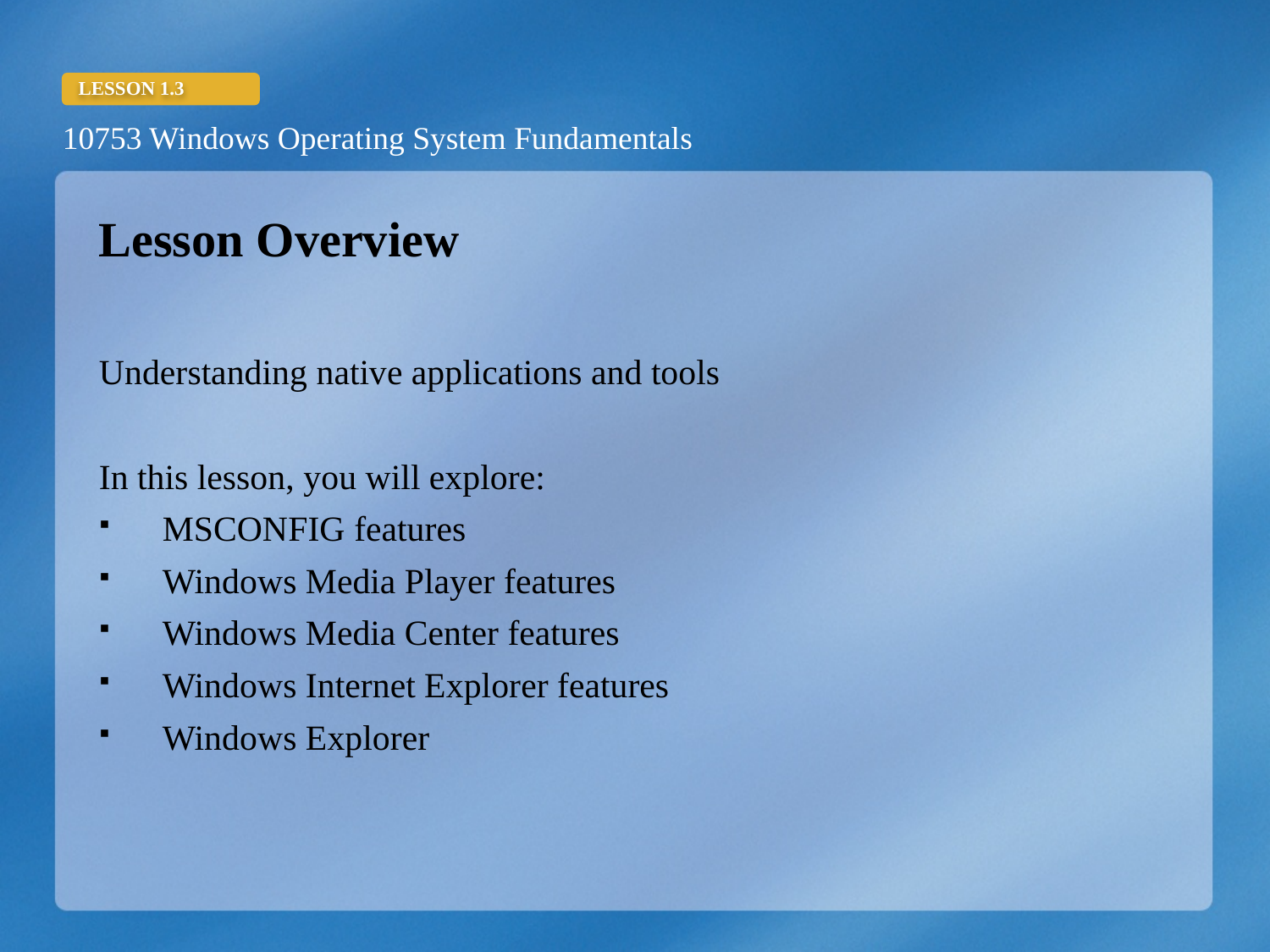

Lesson Overview

Understanding native applications and tools

In this lesson, you will explore:
MSCONFIG features
Windows Media Player features
Windows Media Center features
Windows Internet Explorer features
Windows Explorer